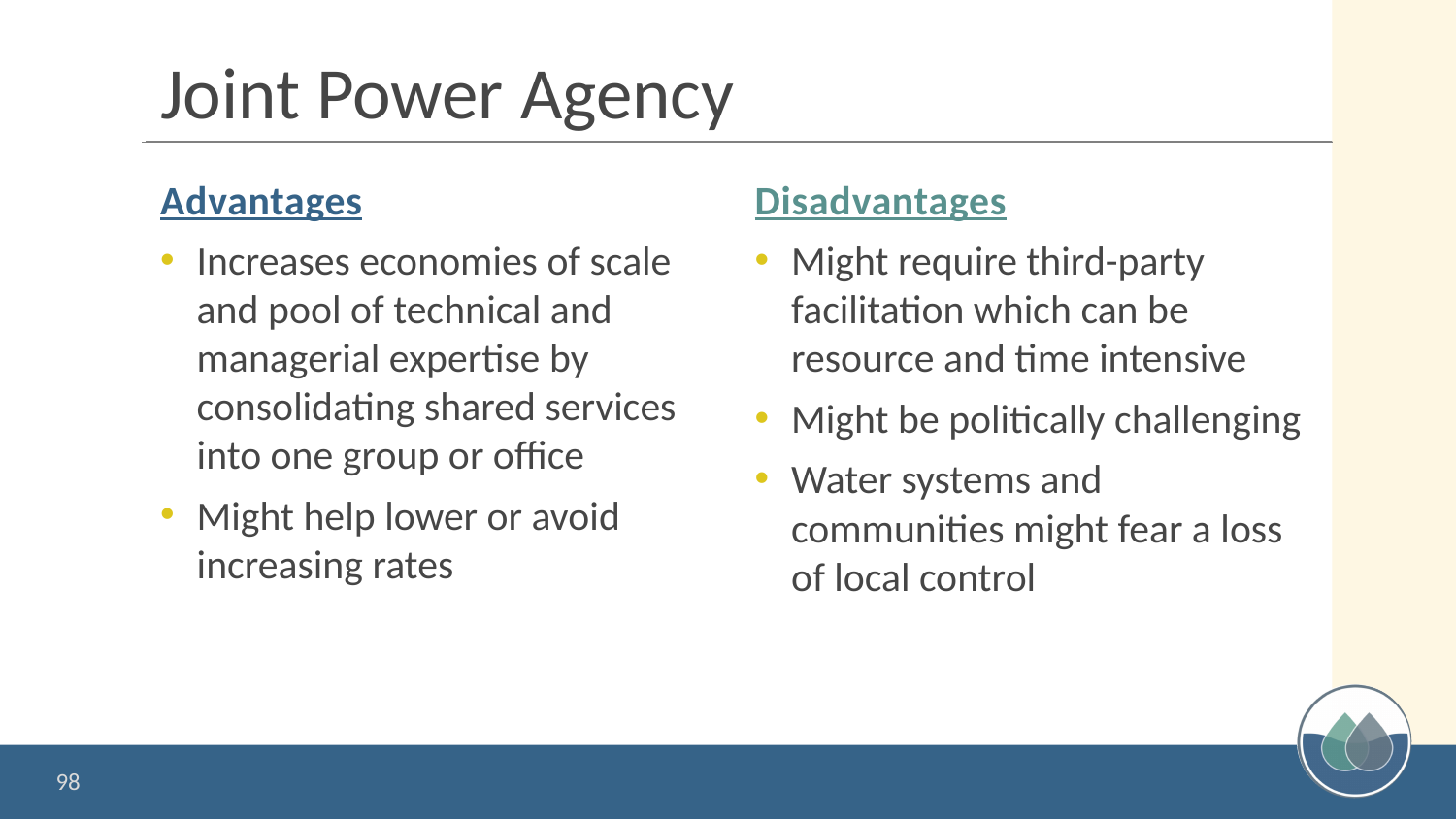

# Joint Power Agency
Advantages
Increases economies of scale and pool of technical and managerial expertise by consolidating shared services into one group or office
Might help lower or avoid increasing rates

Disadvantages
Might require third-party facilitation which can be resource and time intensive
Might be politically challenging
Water systems and communities might fear a loss of local control

98